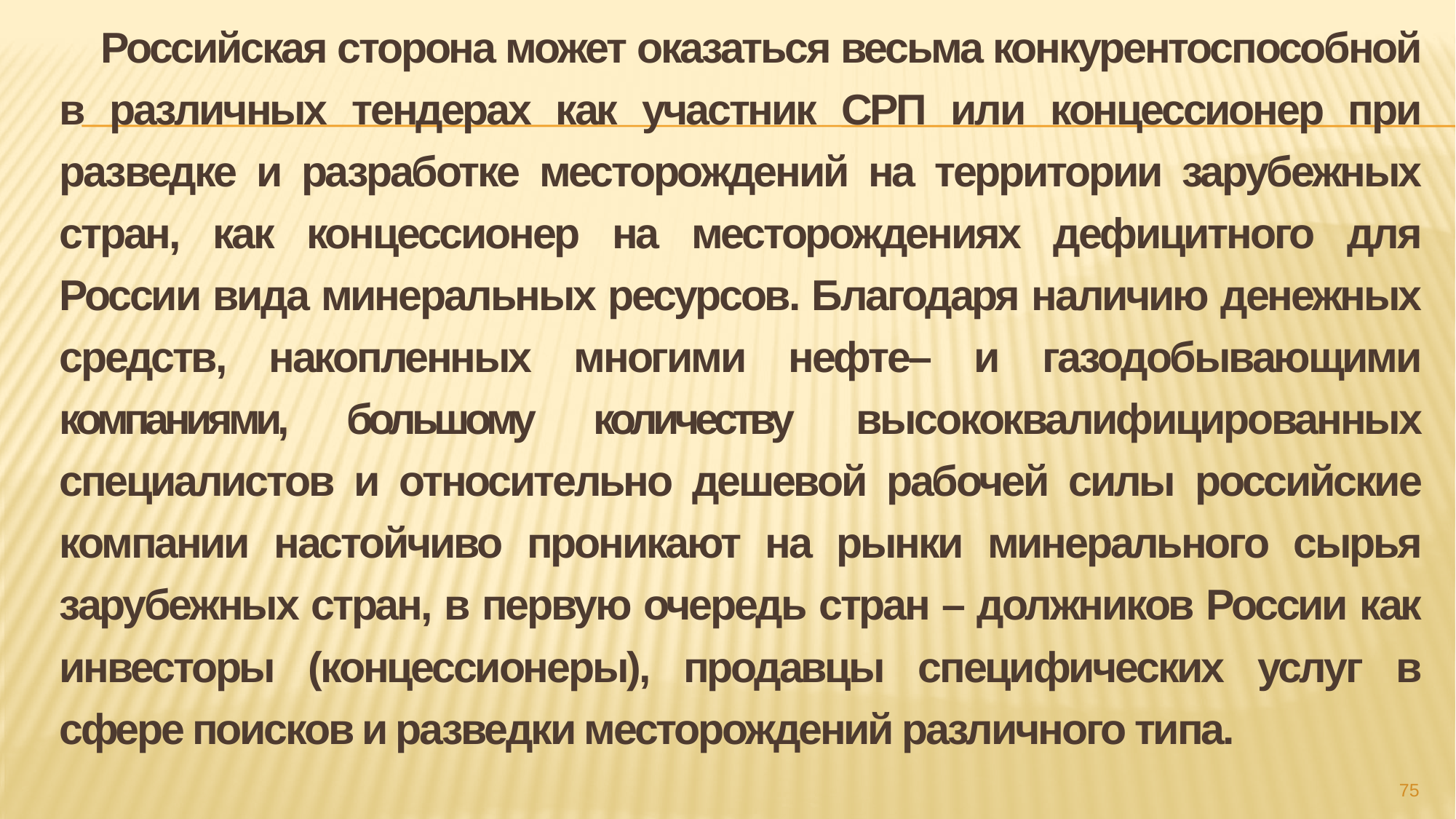

Российская сторона может оказаться весьма конкурентоспособной в различных тендерах как участник СРП или концессионер при разведке и разработке месторождений на территории зарубежных стран, как концессионер на месторождениях дефицитного для России вида минеральных ресурсов. Благодаря наличию денежных средств, накопленных многими нефте– и газодобывающими компаниями, большому количеству высококвалифицированных специалистов и относительно дешевой рабочей силы российские компании настойчиво проникают на рынки минерального сырья зарубежных стран, в первую очередь стран – должников России как инвесторы (концессионеры), продавцы специфических услуг в сфере поисков и разведки месторождений различного типа.
#
75